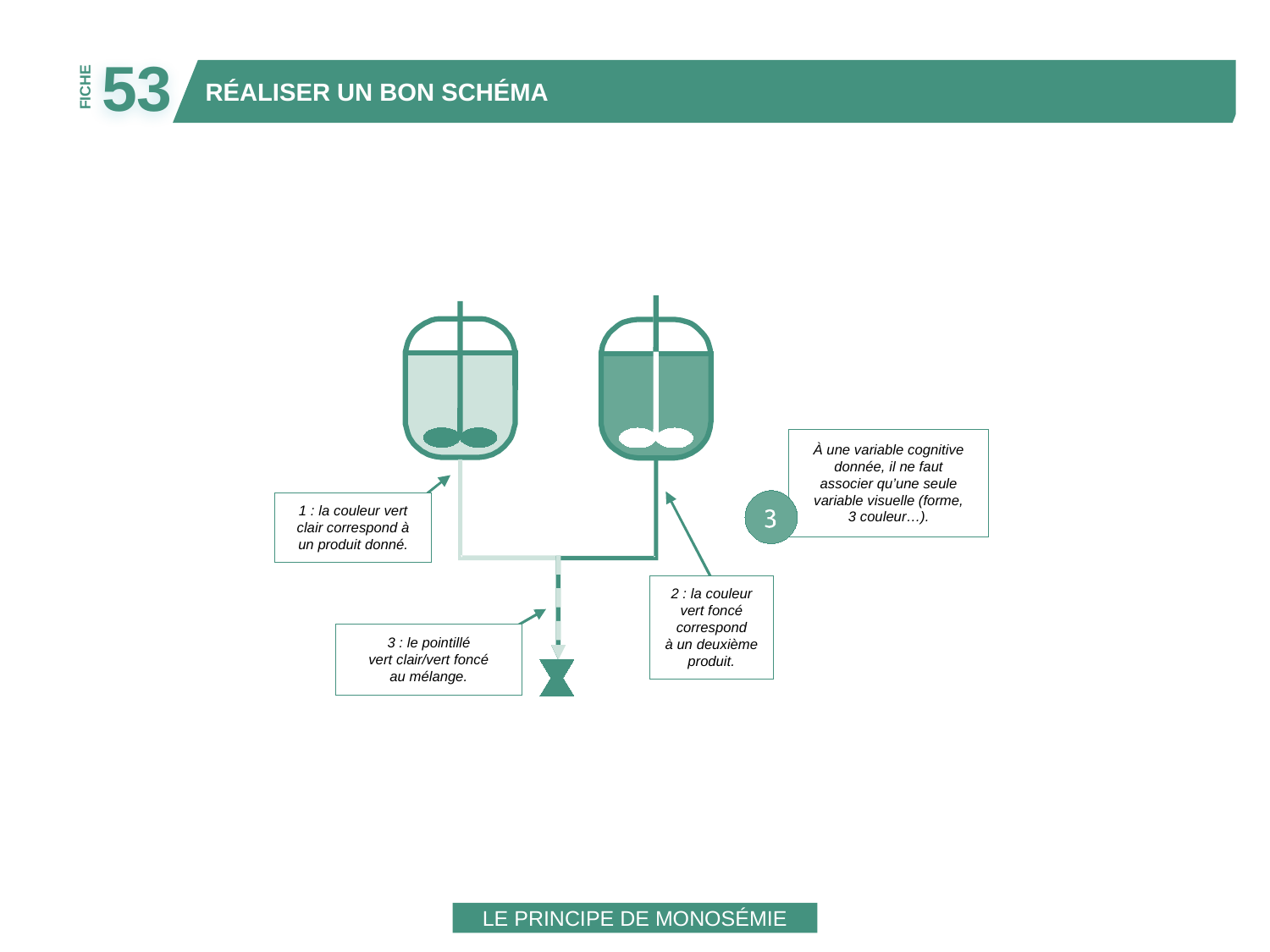

53

RÉALISER UN BON SCHÉMA
FICHE

À une variable cognitive
donnée, il ne faut
associer qu’une seule
variable visuelle (forme,
3 couleur…).

1 : la couleur vert
clair correspond à
un produit donné.

2 : la couleur
vert foncé
correspond
à un deuxième
produit.

3 : le pointillé
vert clair/vert foncé
au mélange.

LE PRINCIPE DE MONOSÉMIE